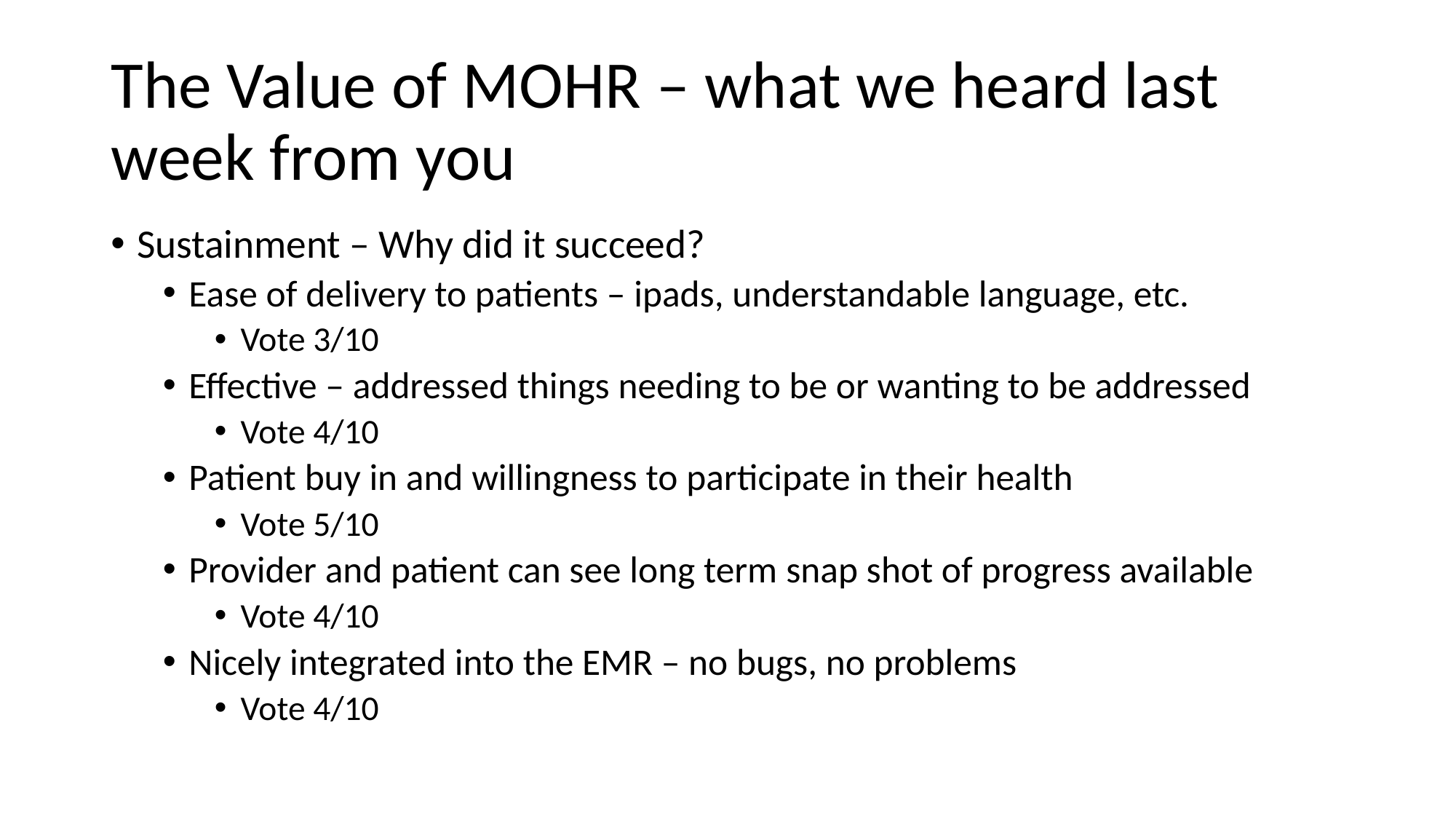

# The Value of MOHR – what we heard last week from you
Sustainment – Why did it succeed?
Ease of delivery to patients – ipads, understandable language, etc.
Vote 3/10
Effective – addressed things needing to be or wanting to be addressed
Vote 4/10
Patient buy in and willingness to participate in their health
Vote 5/10
Provider and patient can see long term snap shot of progress available
Vote 4/10
Nicely integrated into the EMR – no bugs, no problems
Vote 4/10